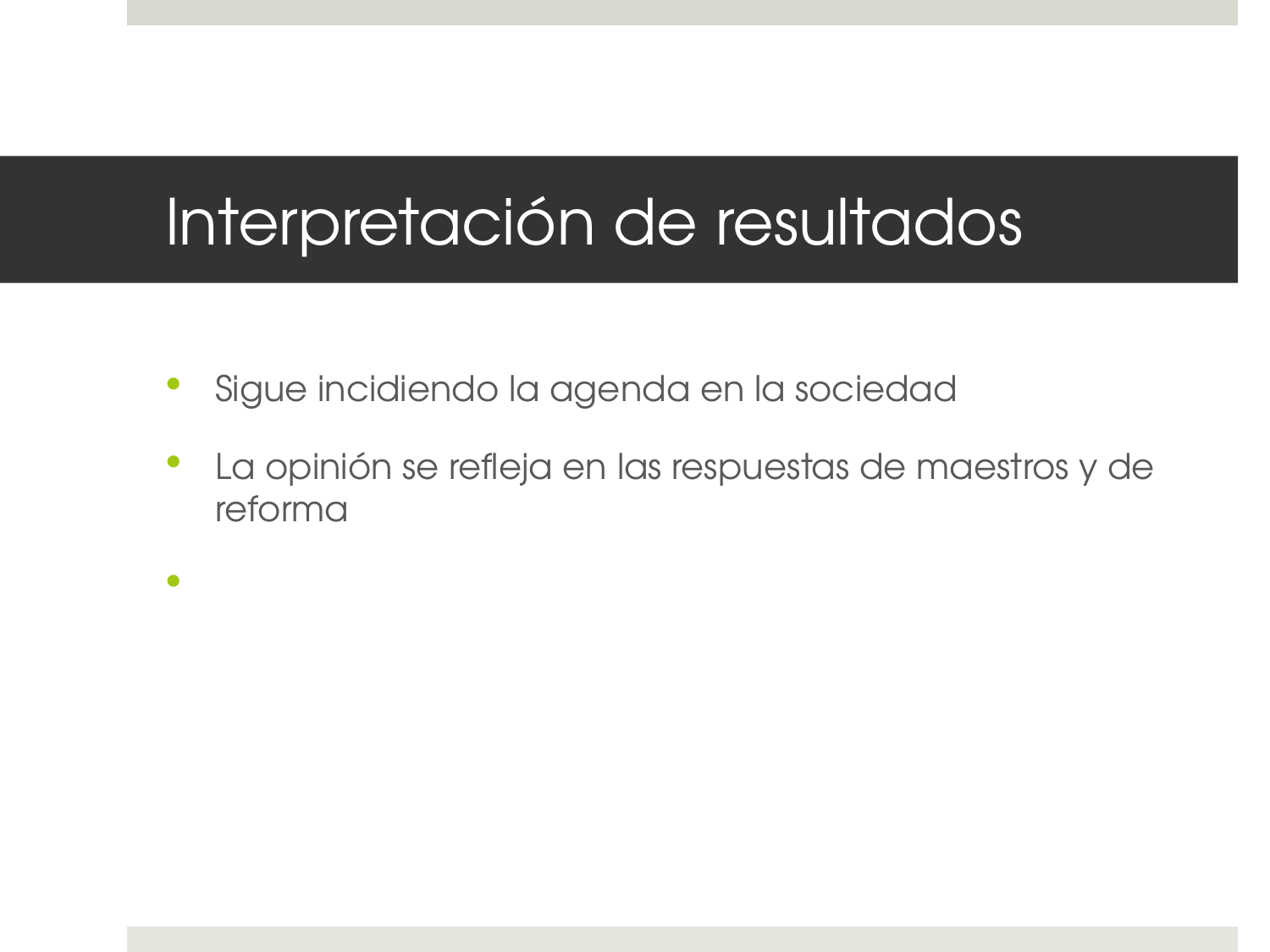

# Interpretación de resultados
Sigue incidiendo la agenda en la sociedad
La opinión se refleja en las respuestas de maestros y de reforma